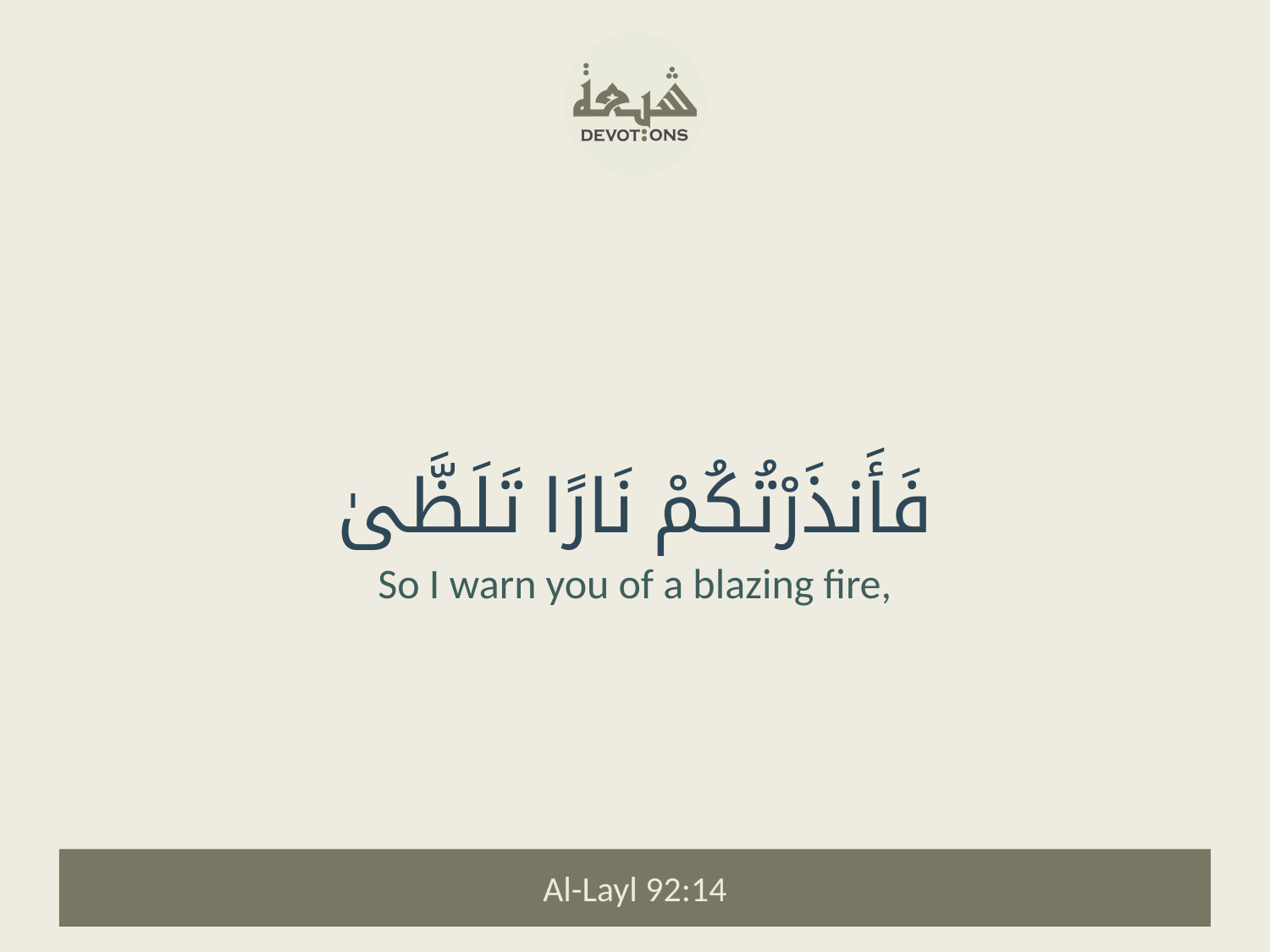

فَأَنذَرْتُكُمْ نَارًا تَلَظَّىٰ
So I warn you of a blazing fire,
Al-Layl 92:14